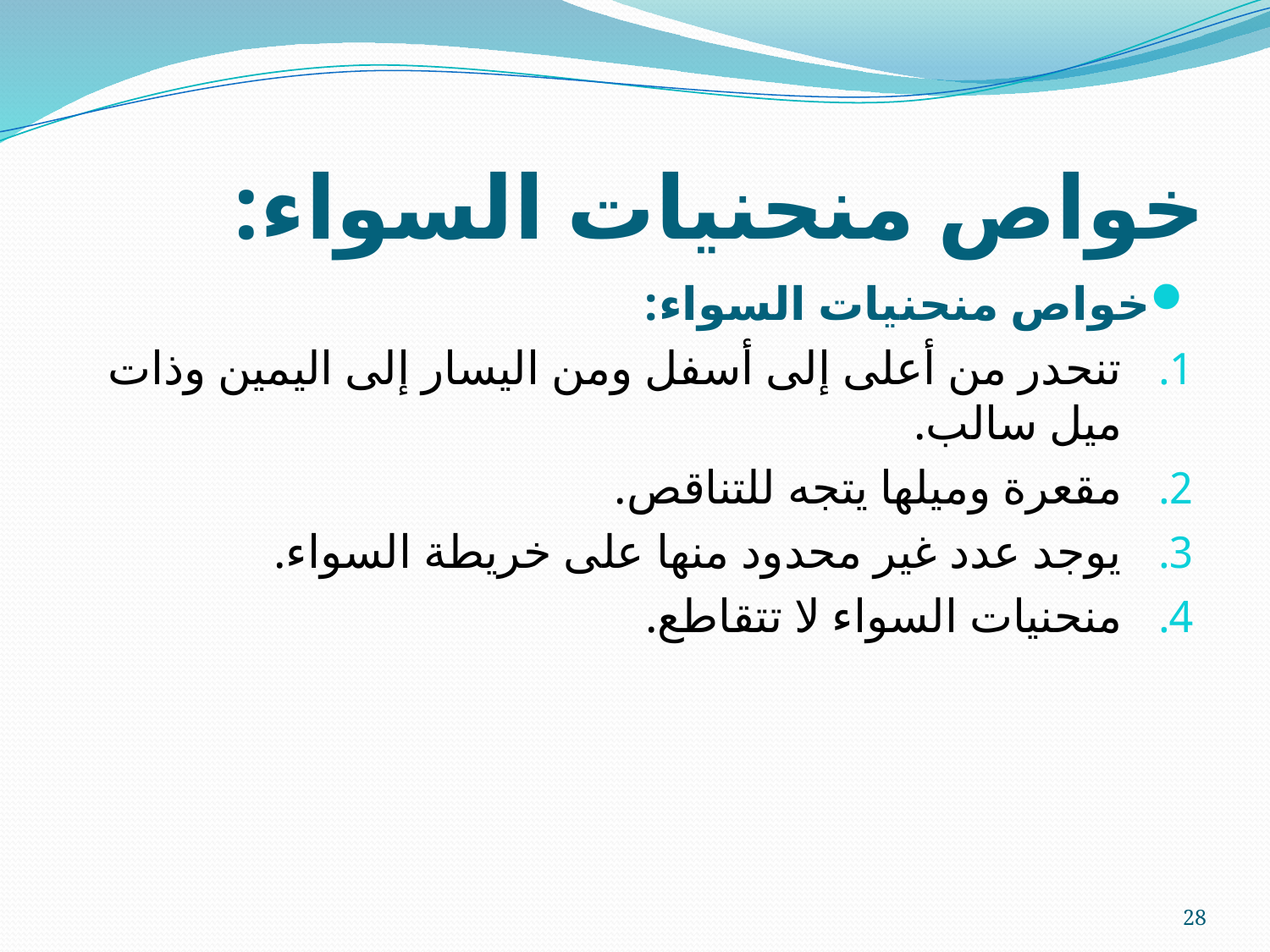

# خواص منحنيات السواء:
خواص منحنيات السواء:
تنحدر من أعلى إلى أسفل ومن اليسار إلى اليمين وذات ميل سالب.
مقعرة وميلها يتجه للتناقص.
يوجد عدد غير محدود منها على خريطة السواء.
منحنيات السواء لا تتقاطع.
28